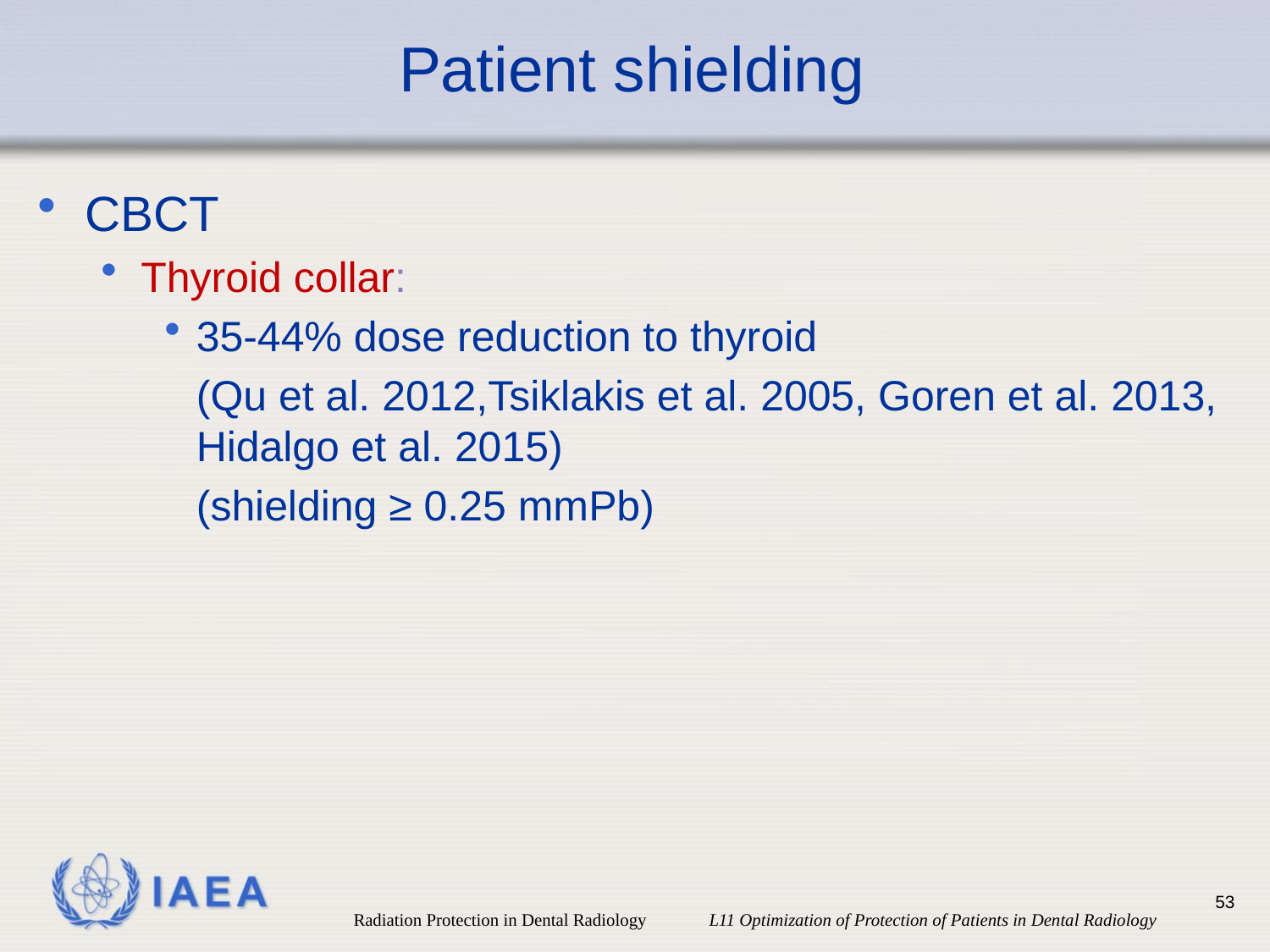

# Patient shielding
CBCT
Thyroid collar:
35-44% dose reduction to thyroid
	(Qu et al. 2012,Tsiklakis et al. 2005, Goren et al. 2013, Hidalgo et al. 2015)
	(shielding ≥ 0.25 mmPb)

53
Radiation Protection in Dental Radiology              L11 Optimization of Protection of Patients in Dental Radiology